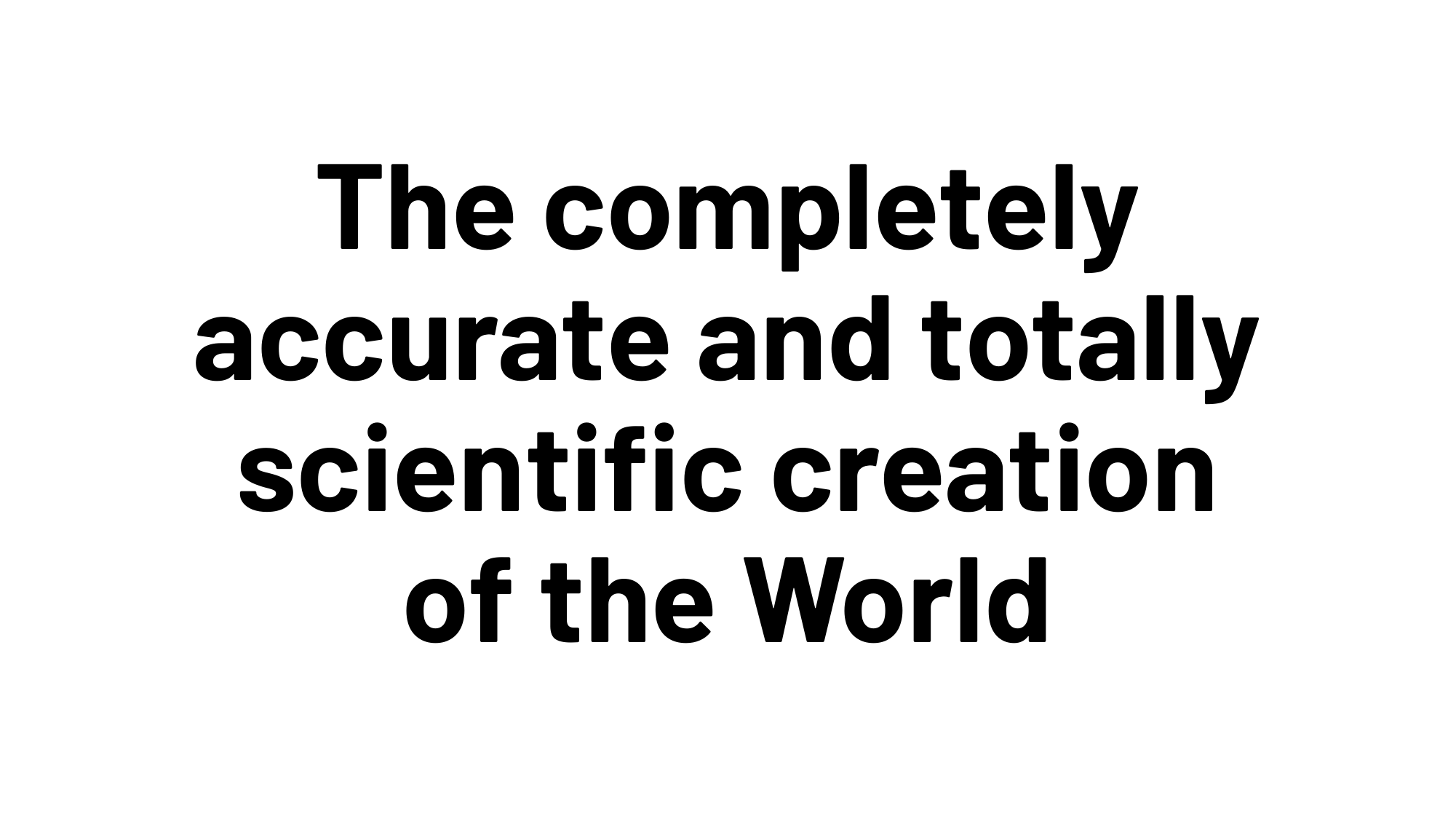

# The completely accurate and totally scientific creation of the World